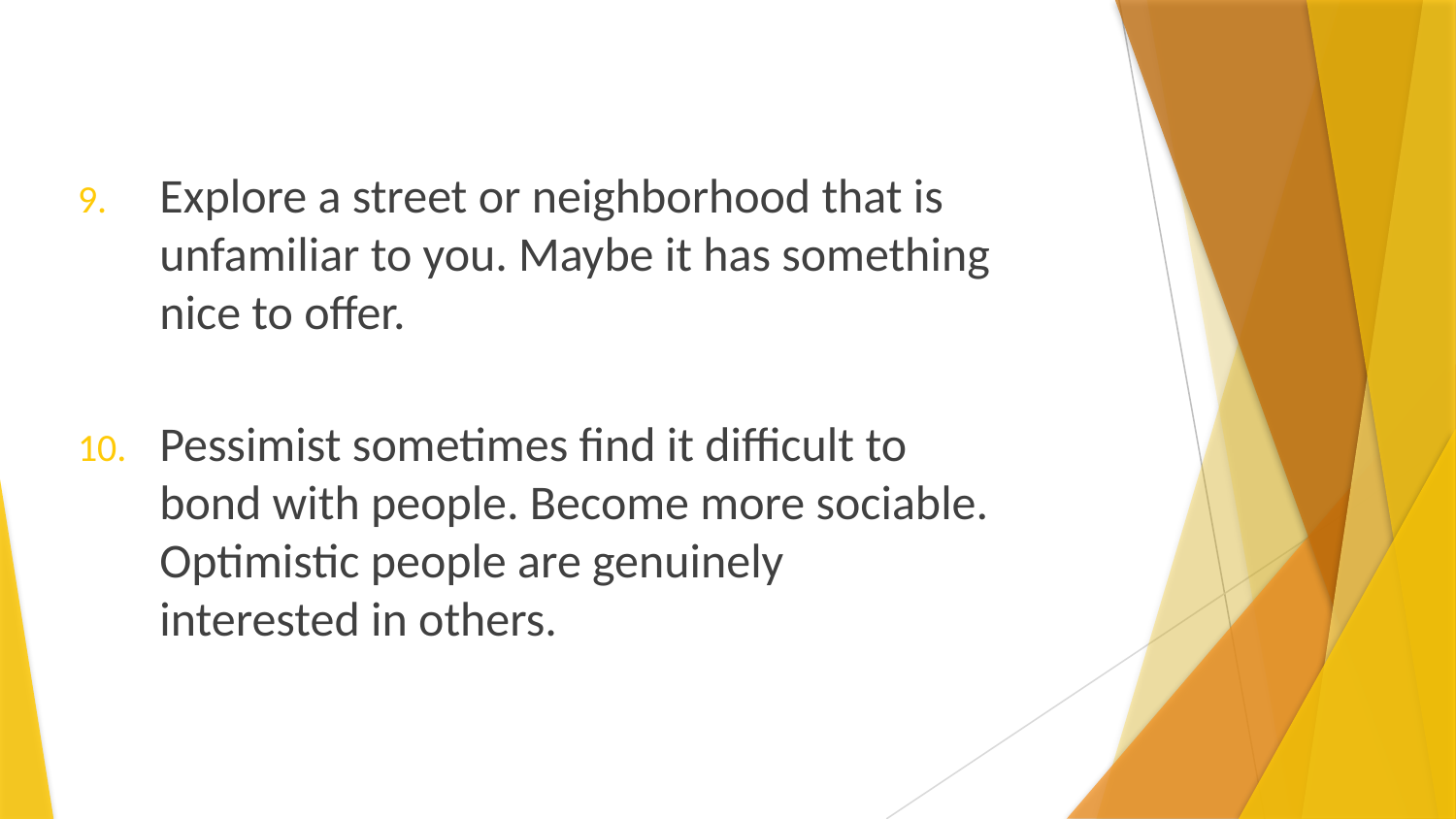

Explore a street or neighborhood that is unfamiliar to you. Maybe it has something
nice to offer.
Pessimist sometimes find it difficult to
bond with people. Become more sociable.
Optimistic people are genuinely
interested in others.